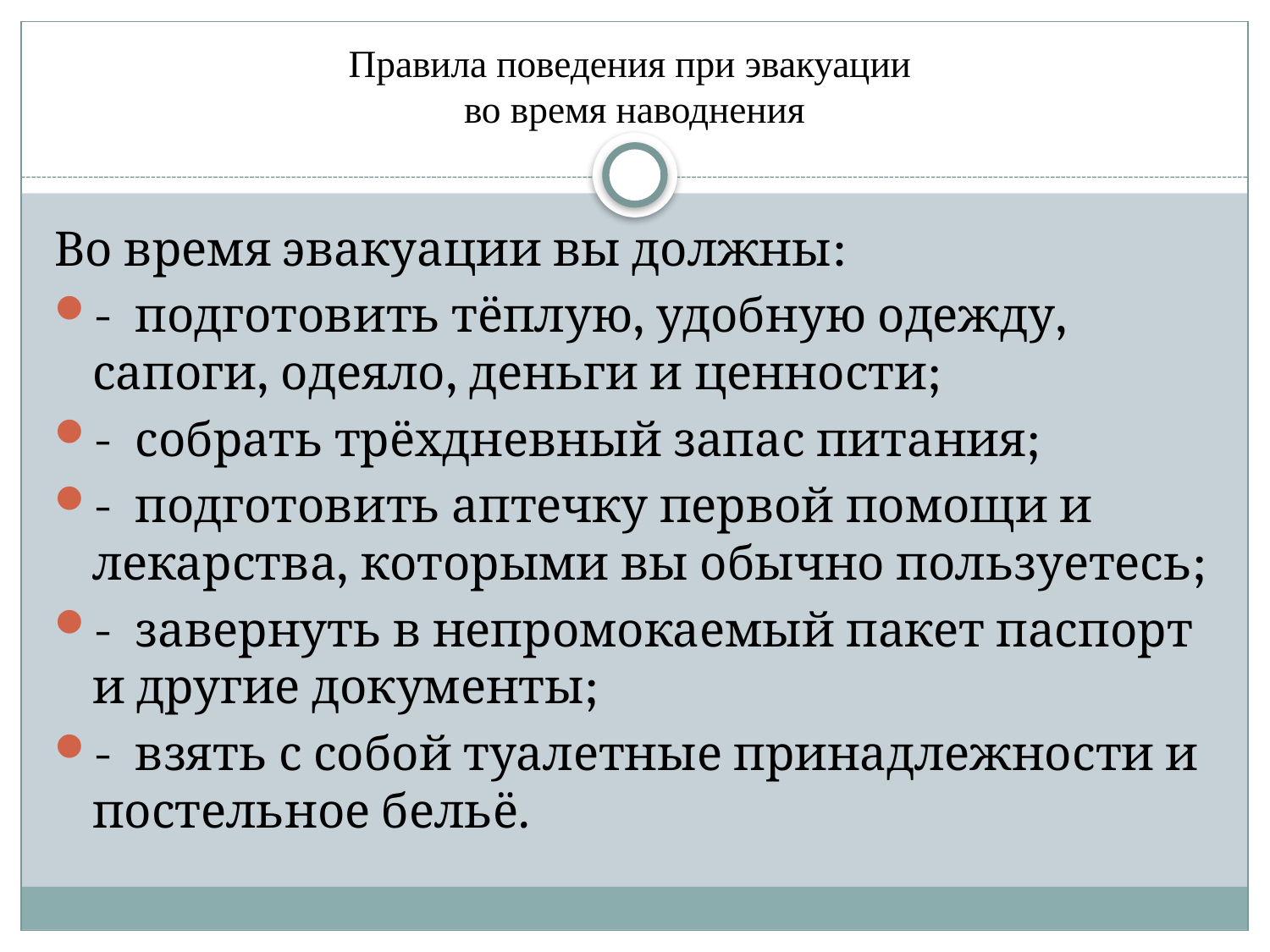

# Правила поведения при эвакуации во время наводнения
Во время эвакуации вы должны:
-  подготовить тёплую, удобную одежду, сапоги, одеяло, деньги и ценности;
-  собрать трёхдневный запас питания;
-  подготовить аптечку первой помощи и лекарства, которыми вы обычно пользуетесь;
-  завернуть в непромокаемый пакет паспорт и другие документы;
-  взять с собой туалетные принадлежности и постельное бельё.